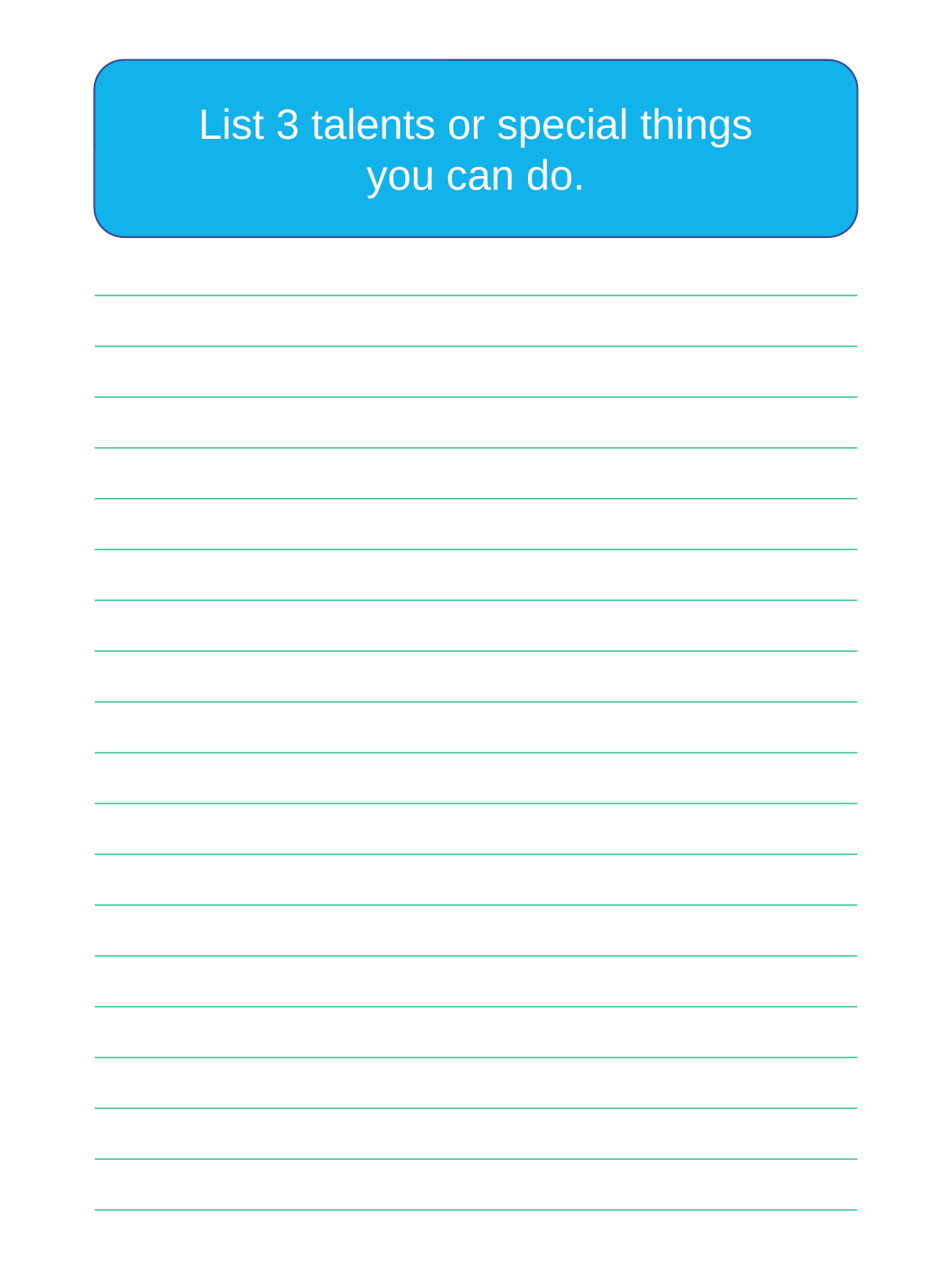

List 3 talents or special things you can do.
|  |
| --- |
|  |
|  |
|  |
|  |
|  |
|  |
|  |
|  |
|  |
|  |
|  |
|  |
|  |
|  |
|  |
|  |
|  |